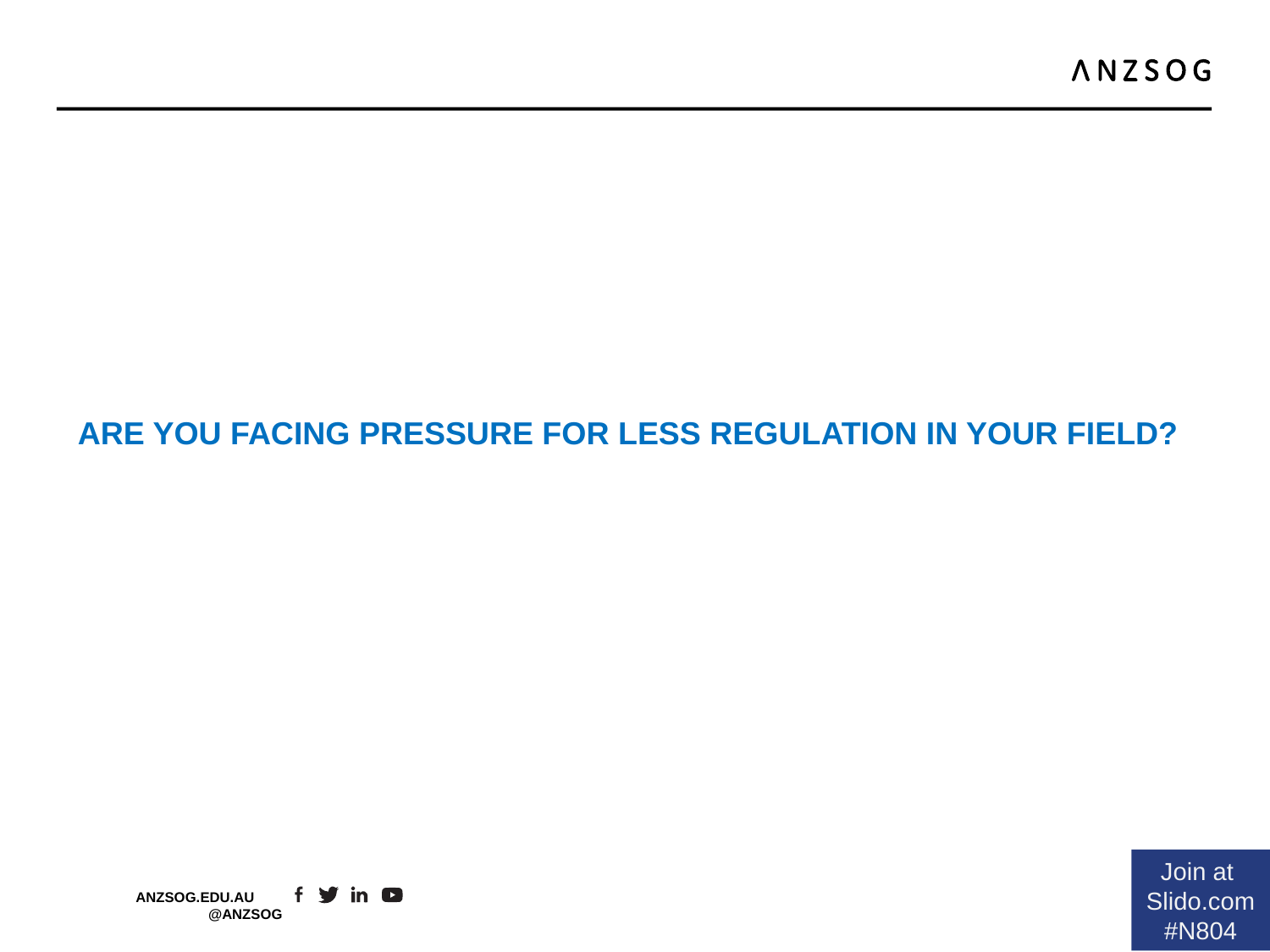

ARE YOU FACING PRESSURE FOR LESS REGULATION IN YOUR FIELD?

Join at
Slido.com
#N804